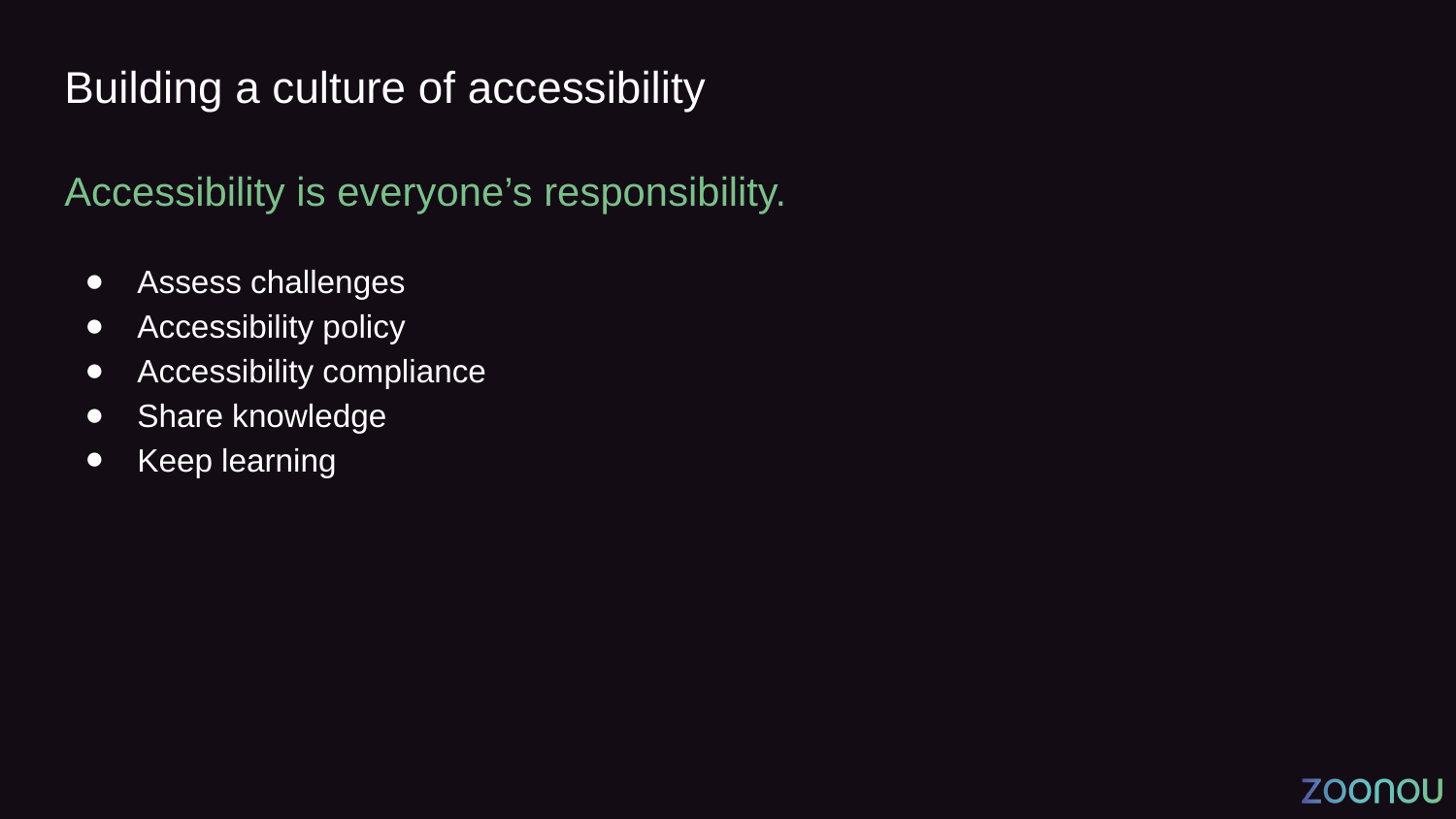

# Building a culture of accessibility
Accessibility is everyone’s responsibility.
Assess challenges
Accessibility policy
Accessibility compliance
Share knowledge
Keep learning